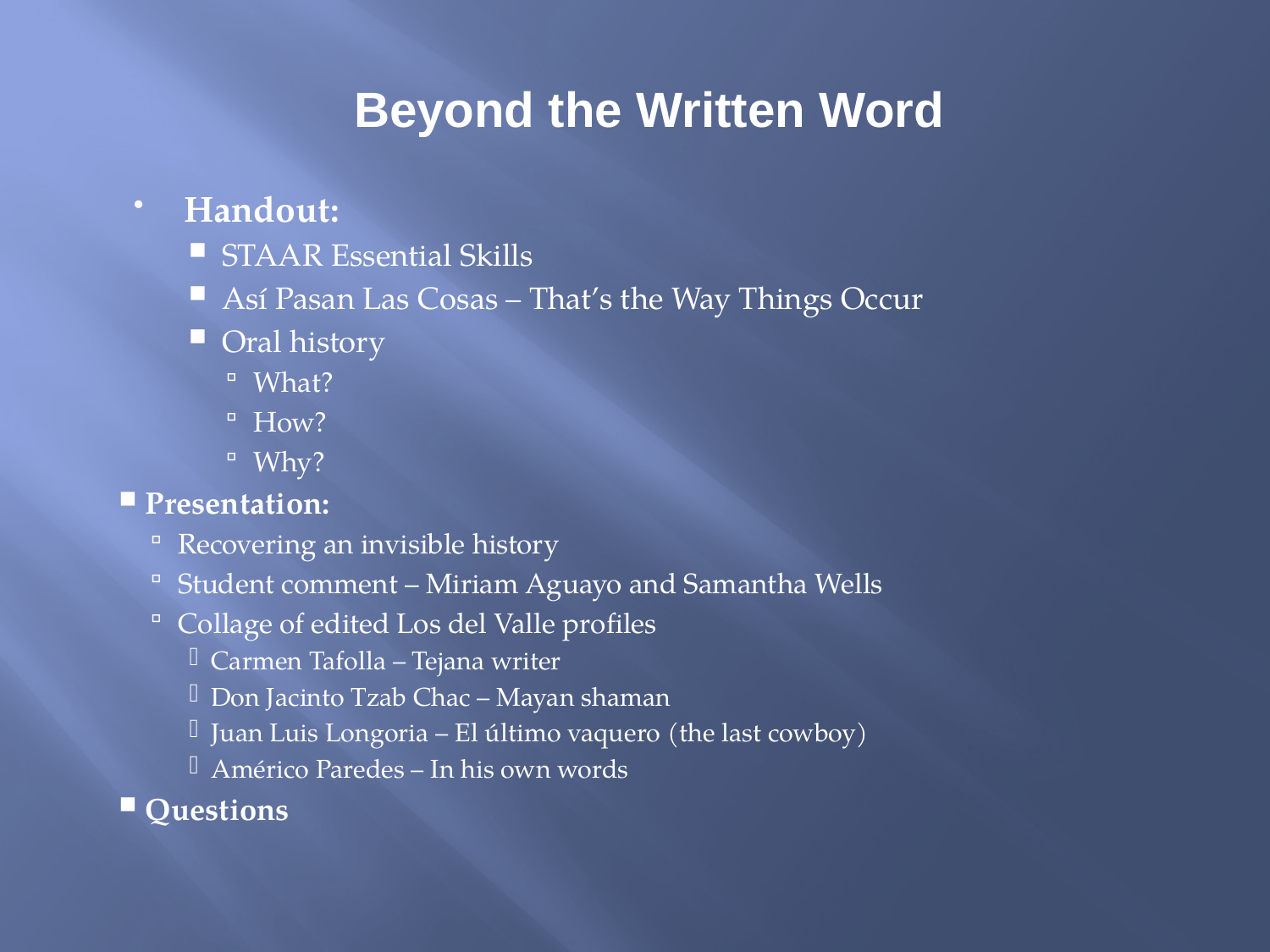

# Beyond the Written Word
Handout:
STAAR Essential Skills
Así Pasan Las Cosas – That’s the Way Things Occur
Oral history
What?
How?
Why?
Presentation:
Recovering an invisible history
Student comment – Miriam Aguayo and Samantha Wells
Collage of edited Los del Valle profiles
Carmen Tafolla – Tejana writer
Don Jacinto Tzab Chac – Mayan shaman
Juan Luis Longoria – El último vaquero (the last cowboy)
Américo Paredes – In his own words
Questions